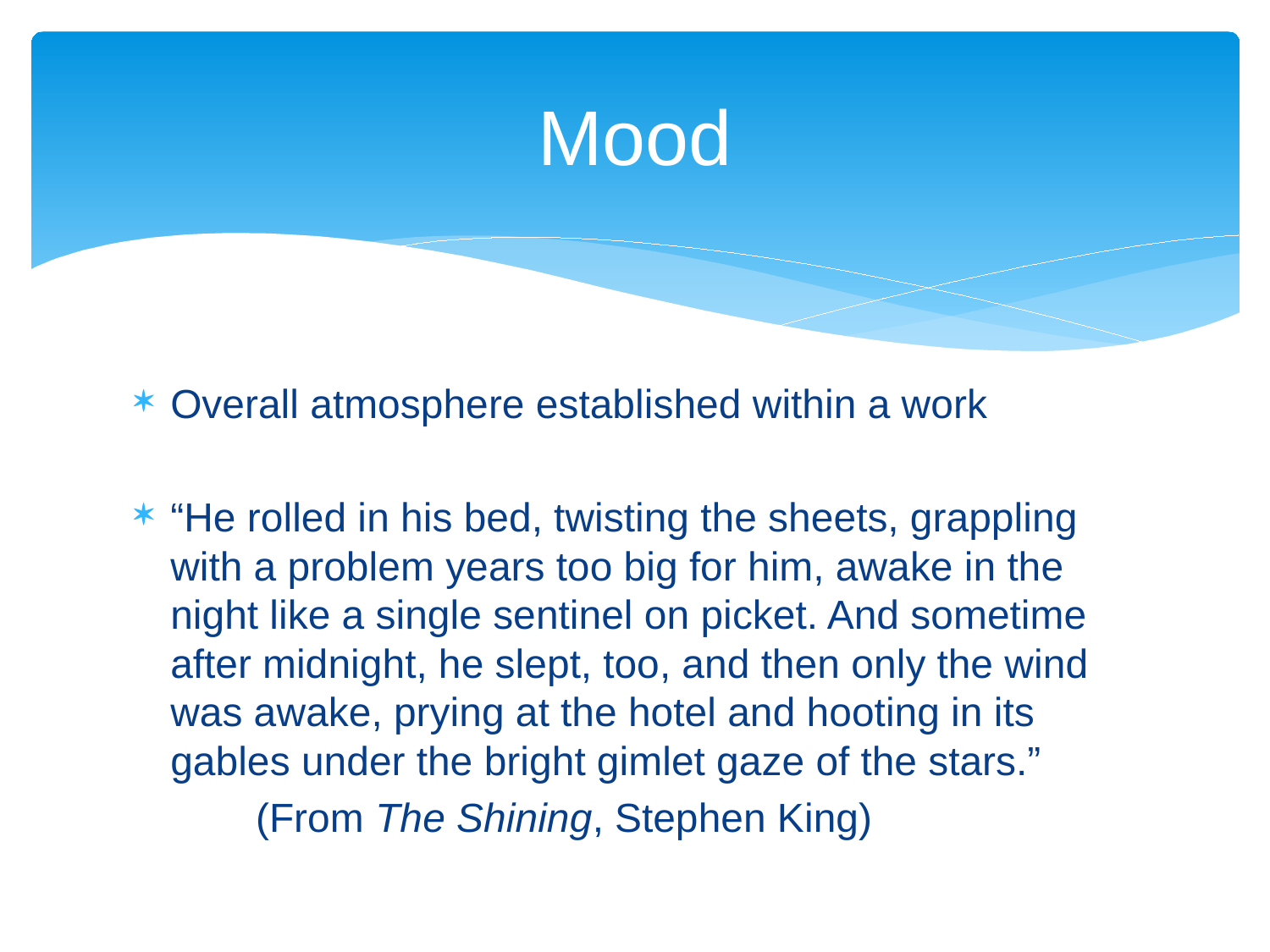

# Mood
Overall atmosphere established within a work

“He rolled in his bed, twisting the sheets, grappling with a problem years too big for him, awake in the night like a single sentinel on picket. And sometime after midnight, he slept, too, and then only the wind was awake, prying at the hotel and hooting in its gables under the bright gimlet gaze of the stars.”
	(From The Shining, Stephen King)